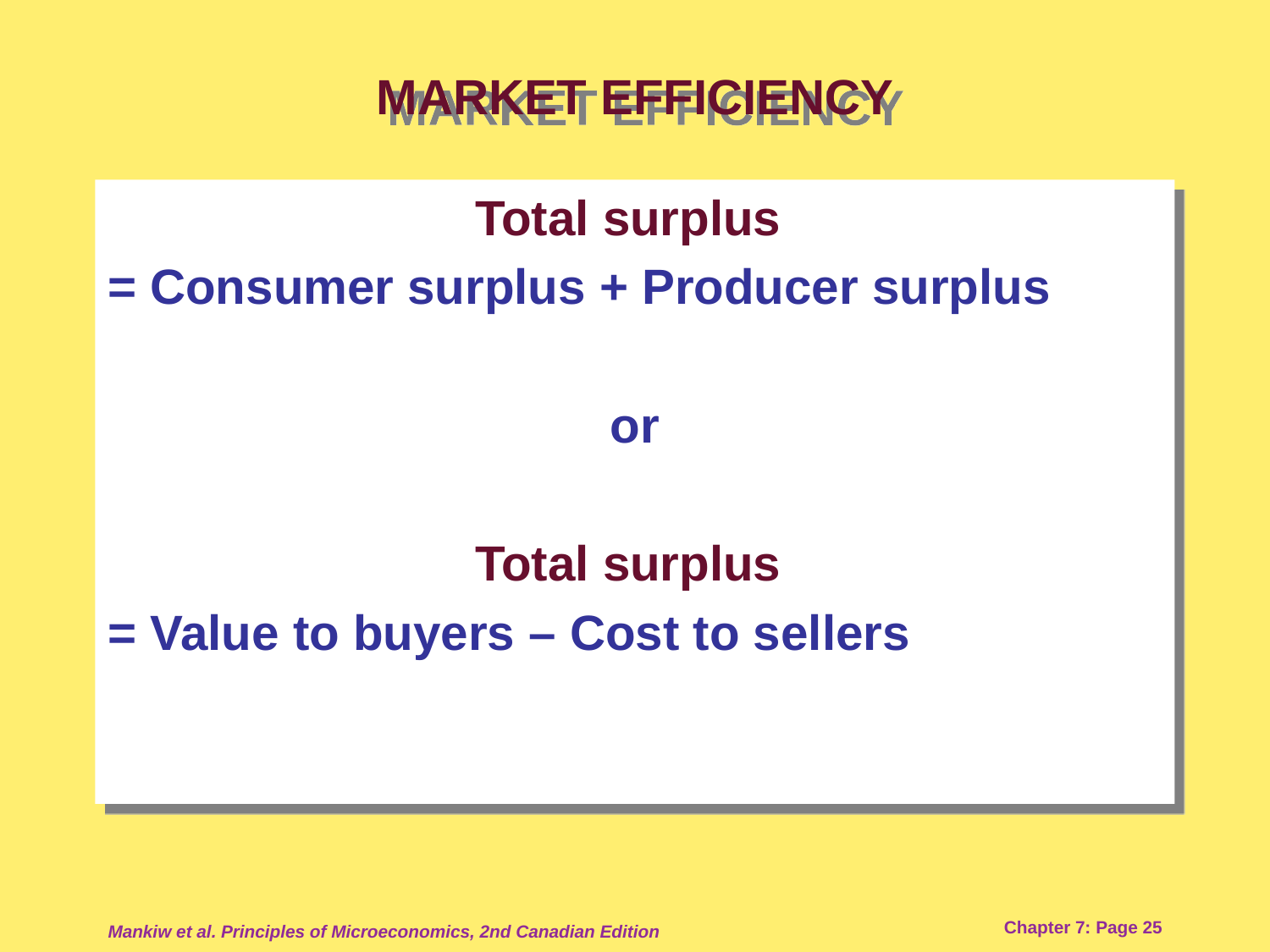

# MARKET EFFICIENCY
Total surplus
= Consumer surplus + Producer surplus

or

Total surplus
= Value to buyers – Cost to sellers
Mankiw et al. Principles of Microeconomics, 2nd Canadian Edition
Chapter 7: Page 25